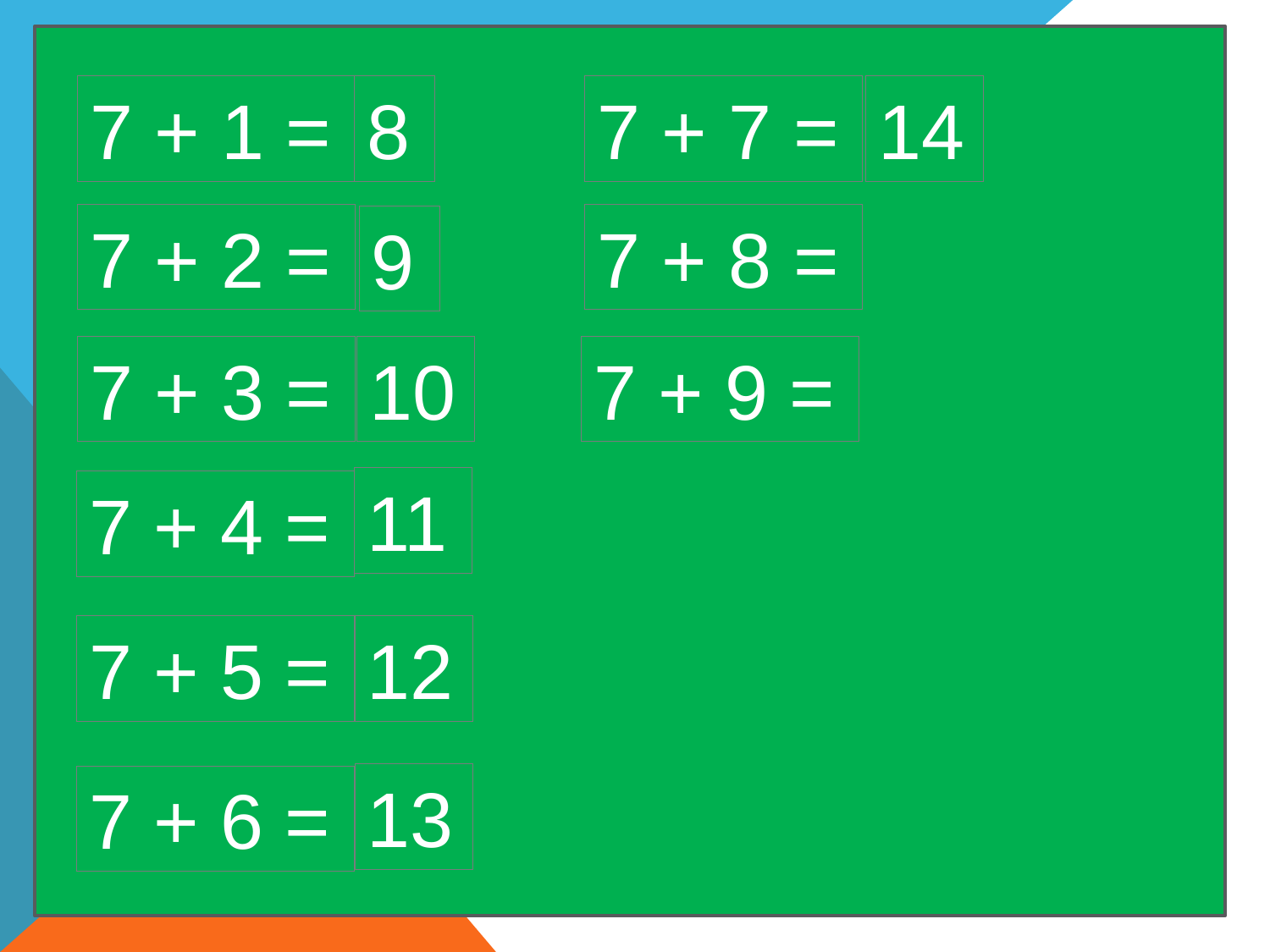

14
8
7 + 1 =
7 + 7 =
7 + 2 =
7 + 8 =
9
10
7 + 3 =
7 + 9 =
11
7 + 4 =
12
7 + 5 =
13
7 + 6 =